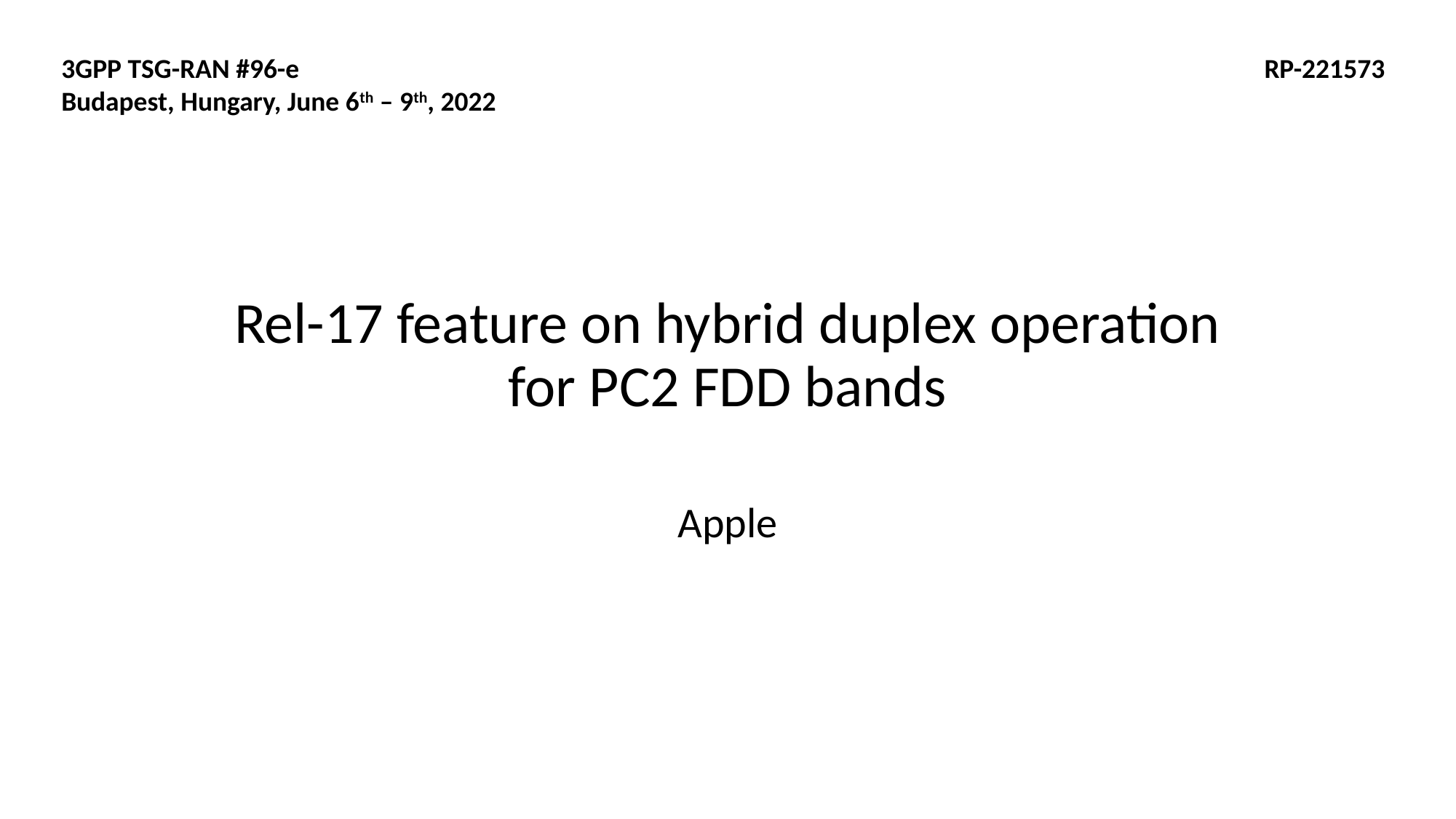

3GPP TSG-RAN #96-e
Budapest, Hungary, June 6th – 9th, 2022
RP-221573
# Rel-17 feature on hybrid duplex operation for PC2 FDD bands
Apple